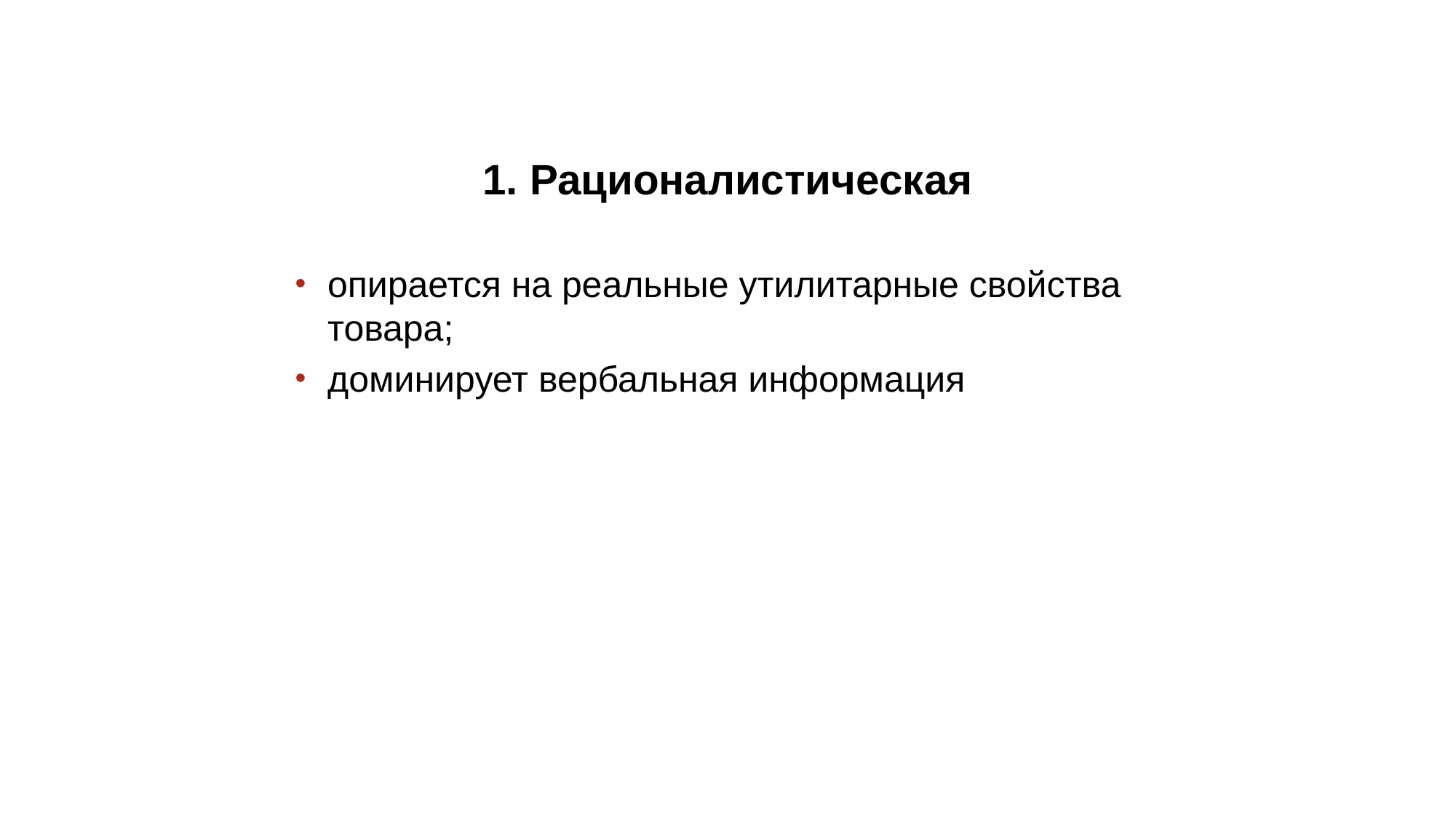

1. Рационалистическая

опирается на реальные утилитарные свойства товара;
доминирует вербальная информация